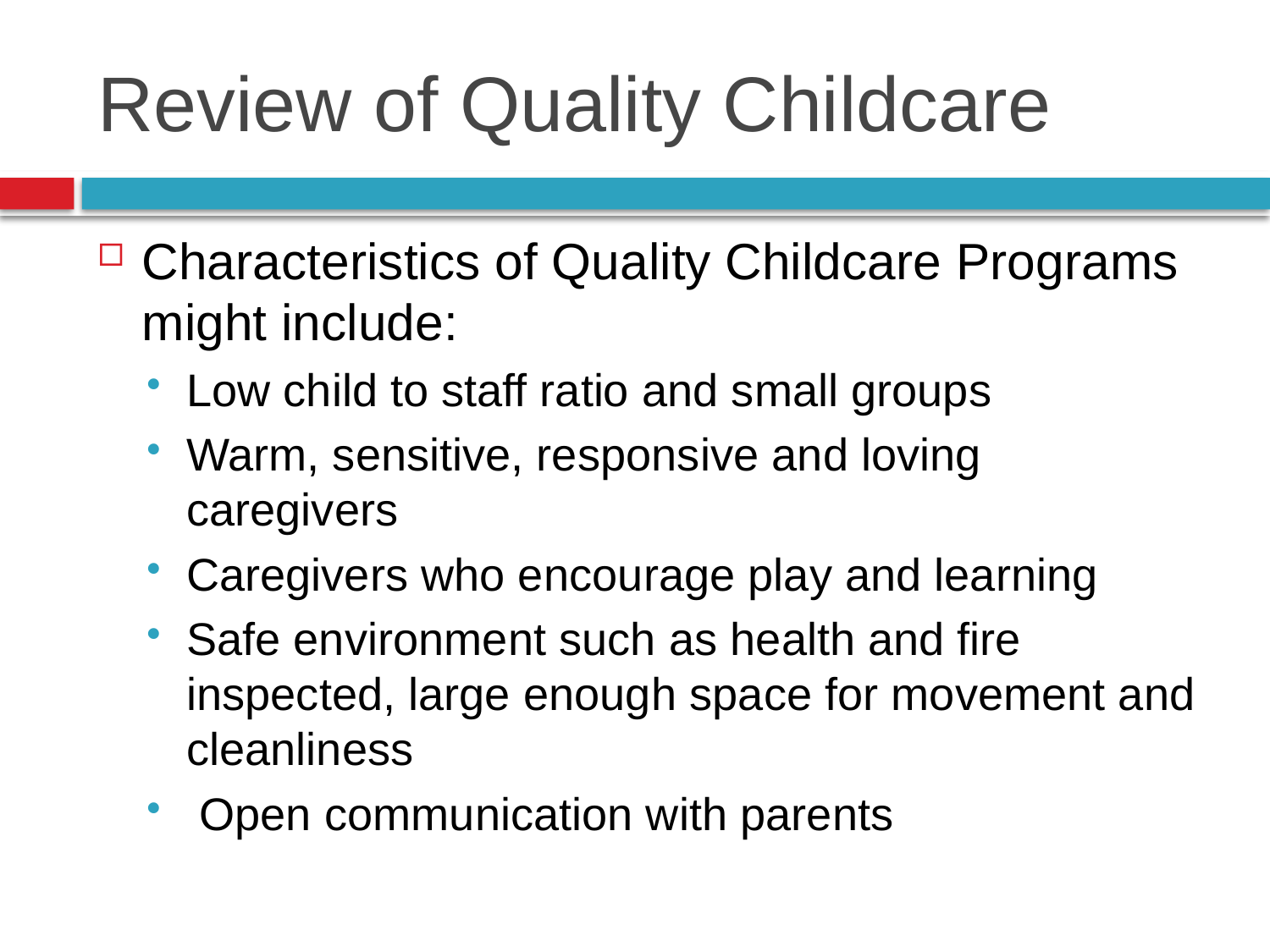

# Review of Quality Childcare
Characteristics of Quality Childcare Programs might include:
Low child to staff ratio and small groups
Warm, sensitive, responsive and loving caregivers
Caregivers who encourage play and learning
Safe environment such as health and fire inspected, large enough space for movement and cleanliness
 Open communication with parents